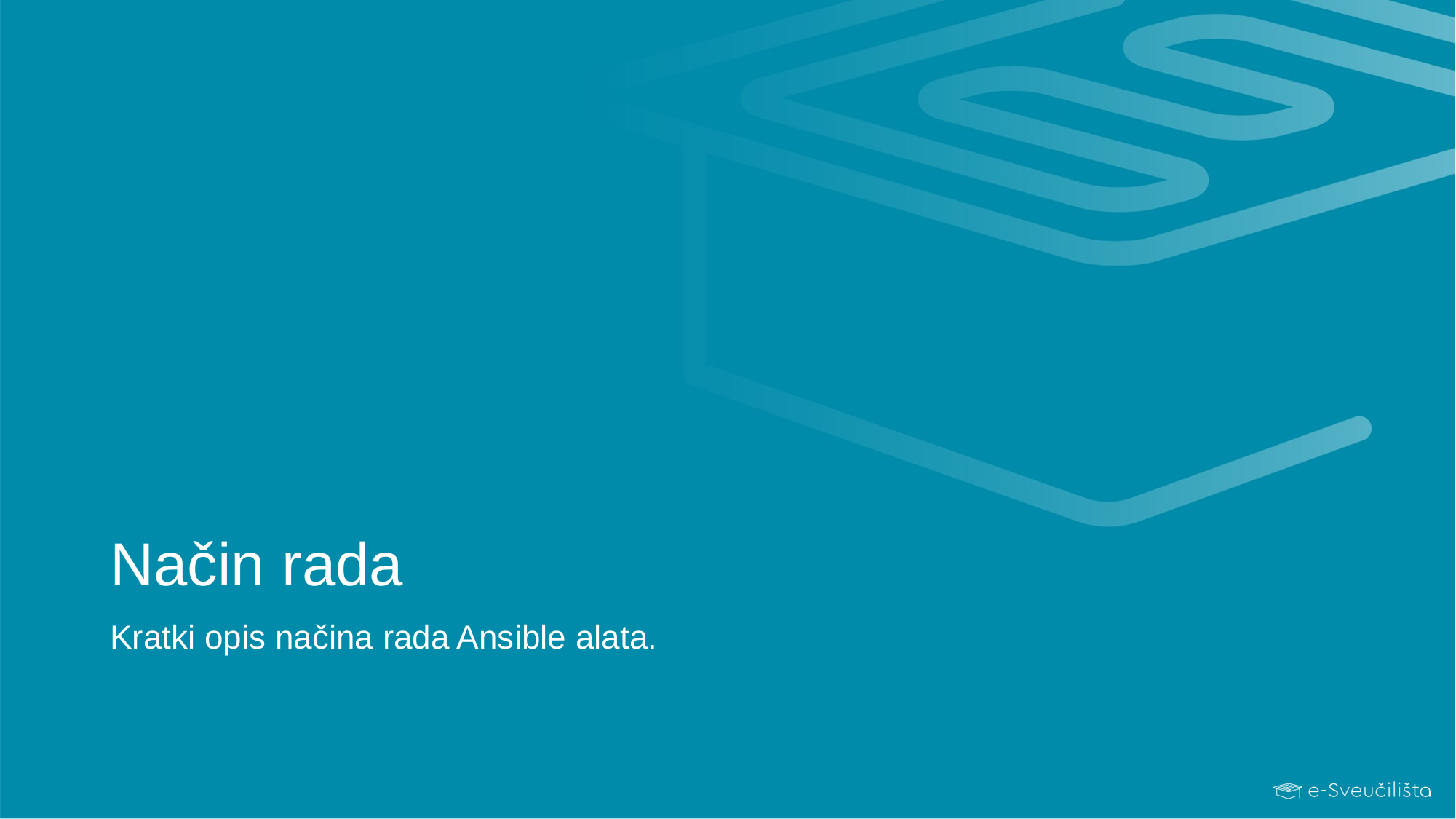

# Način rada
Kratki opis načina rada Ansible alata.